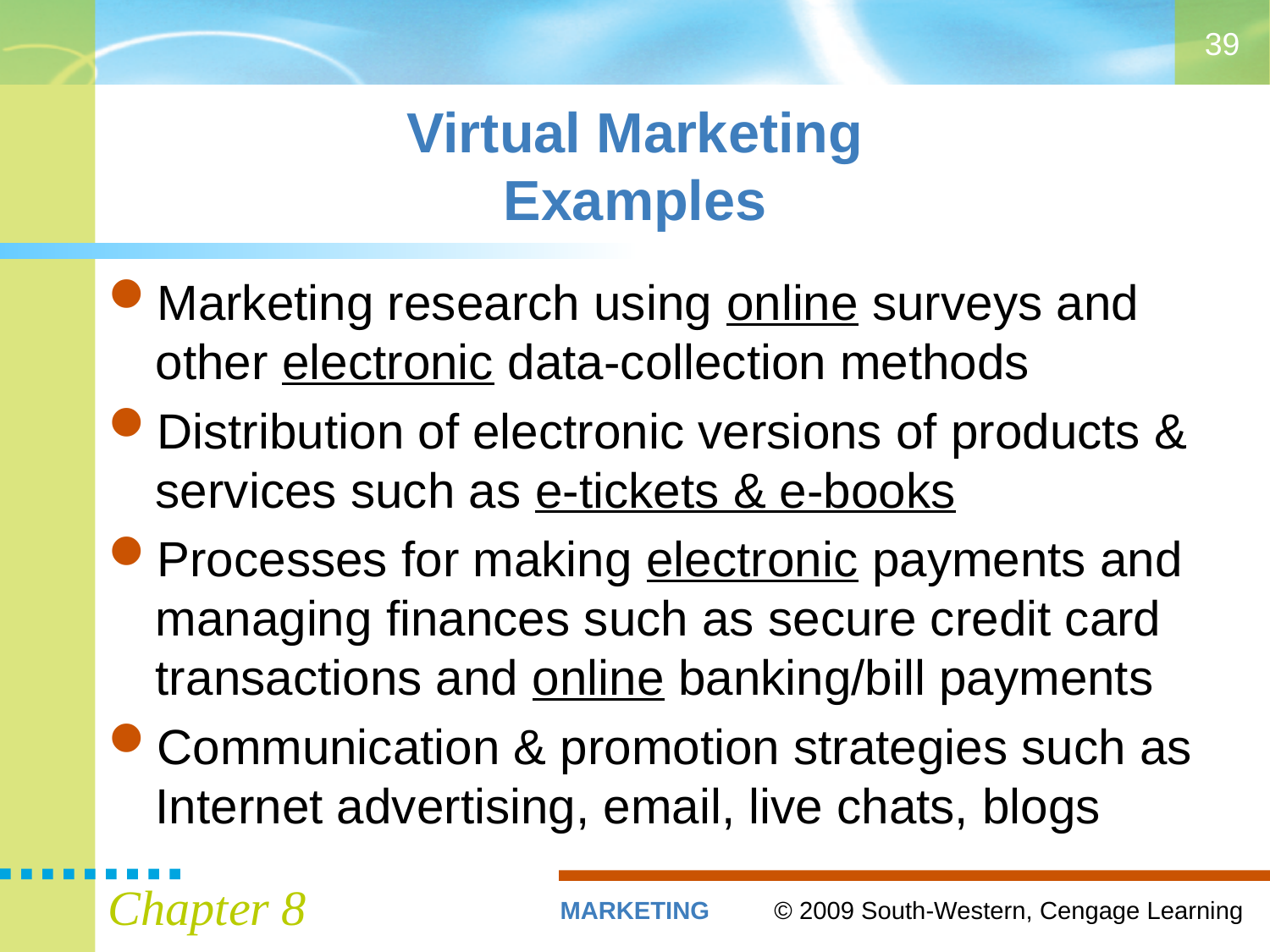

39
# Virtual Marketing Examples
Marketing research using online surveys and other electronic data-collection methods
Distribution of electronic versions of products & services such as e-tickets & e-books
Processes for making electronic payments and managing finances such as secure credit card transactions and online banking/bill payments
Communication & promotion strategies such as Internet advertising, email, live chats, blogs
Chapter 8